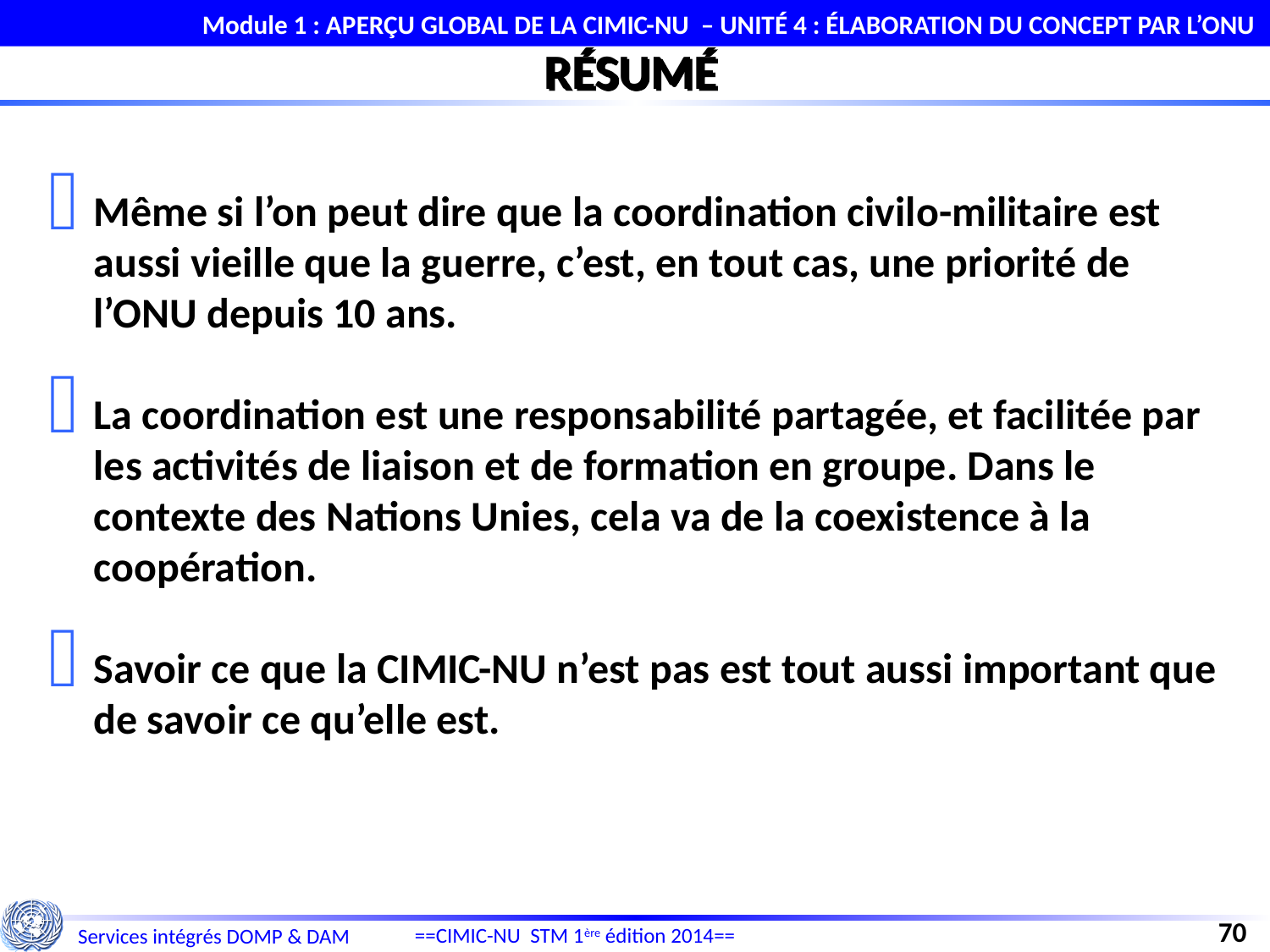

Module 1 : APERÇU GLOBAL DE LA CIMIC-NU  – UNITÉ 4 : ÉLABORATION DU CONCEPT PAR L’ONU
RÉSUMÉ

Même si l’on peut dire que la coordination civilo-militaire est aussi vieille que la guerre, c’est, en tout cas, une priorité de l’ONU depuis 10 ans.

La coordination est une responsabilité partagée, et facilitée par les activités de liaison et de formation en groupe. Dans le contexte des Nations Unies, cela va de la coexistence à la coopération.

Savoir ce que la CIMIC-NU n’est pas est tout aussi important que de savoir ce qu’elle est.
70
==CIMIC-NU  STM 1ère édition 2014==
Services intégrés DOMP & DAM